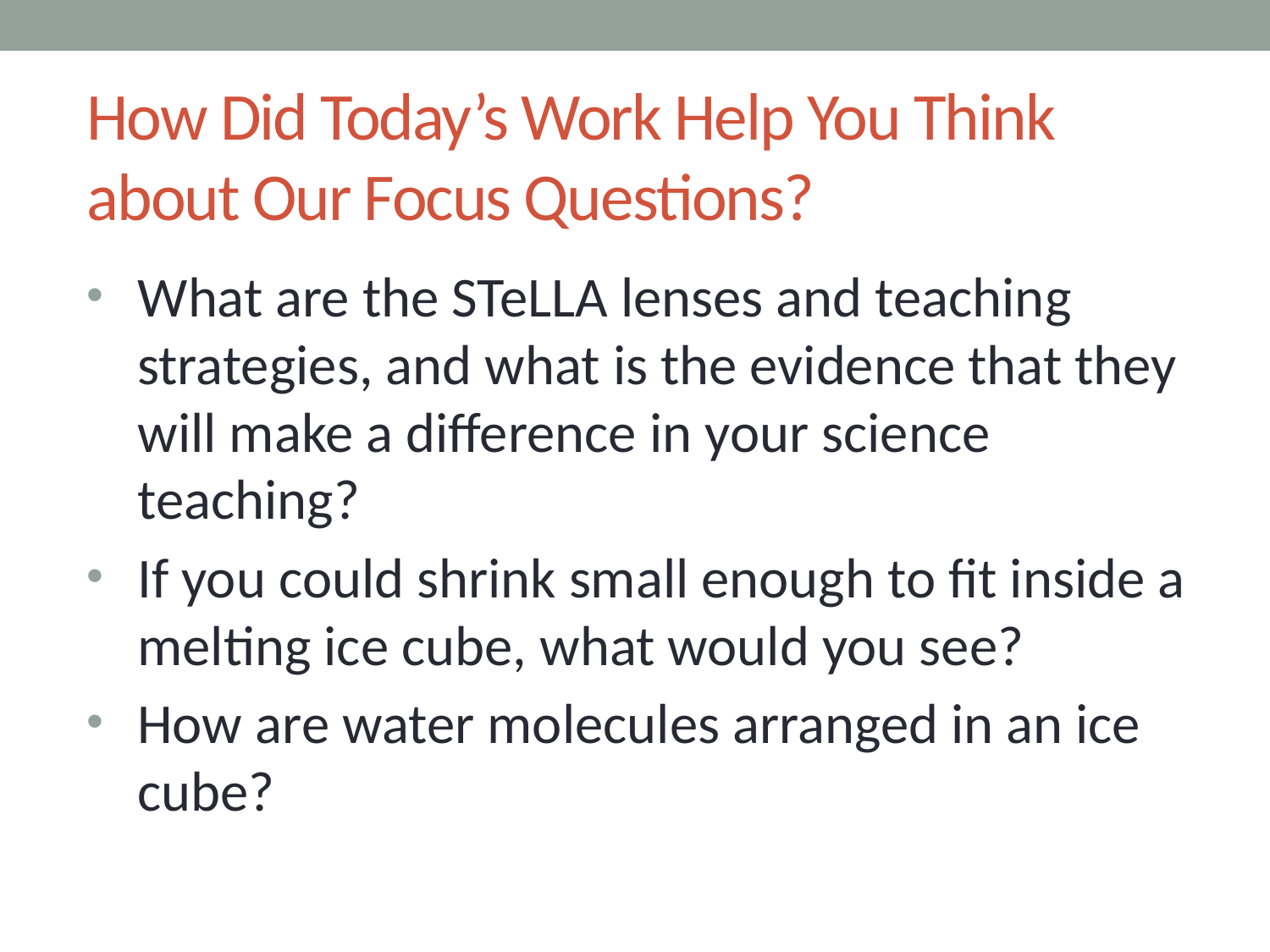

# How Did Today’s Work Help You Think about Our Focus Questions?
What are the STeLLA lenses and teaching strategies, and what is the evidence that they will make a difference in your science teaching?
If you could shrink small enough to fit inside a melting ice cube, what would you see?
How are water molecules arranged in an ice cube?